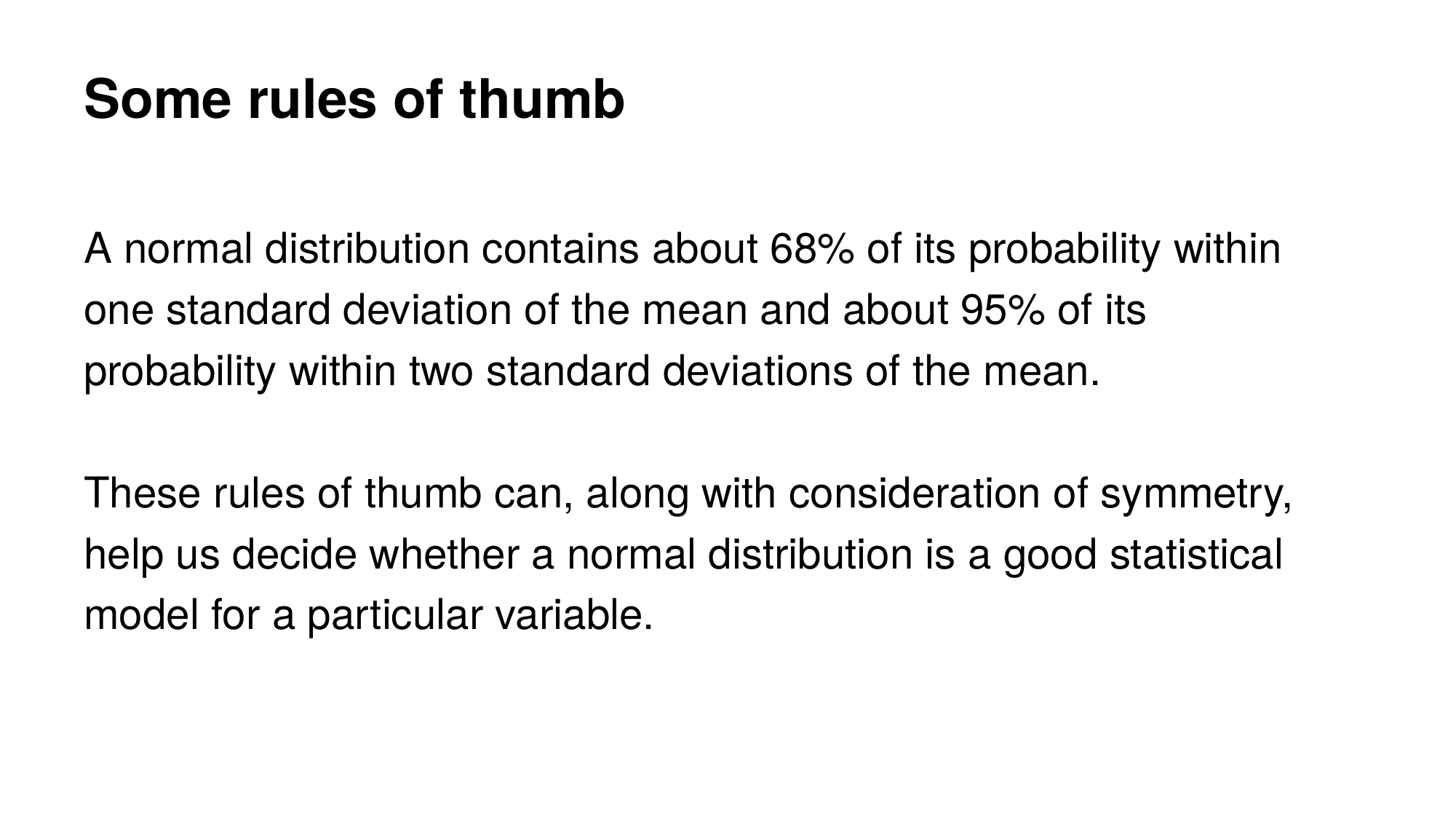

# Some rules of thumb
A normal distribution contains about 68% of its probability within one standard deviation of the mean and about 95% of its probability within two standard deviations of the mean.

These rules of thumb can, along with consideration of symmetry, help us decide whether a normal distribution is a good statistical model for a particular variable.